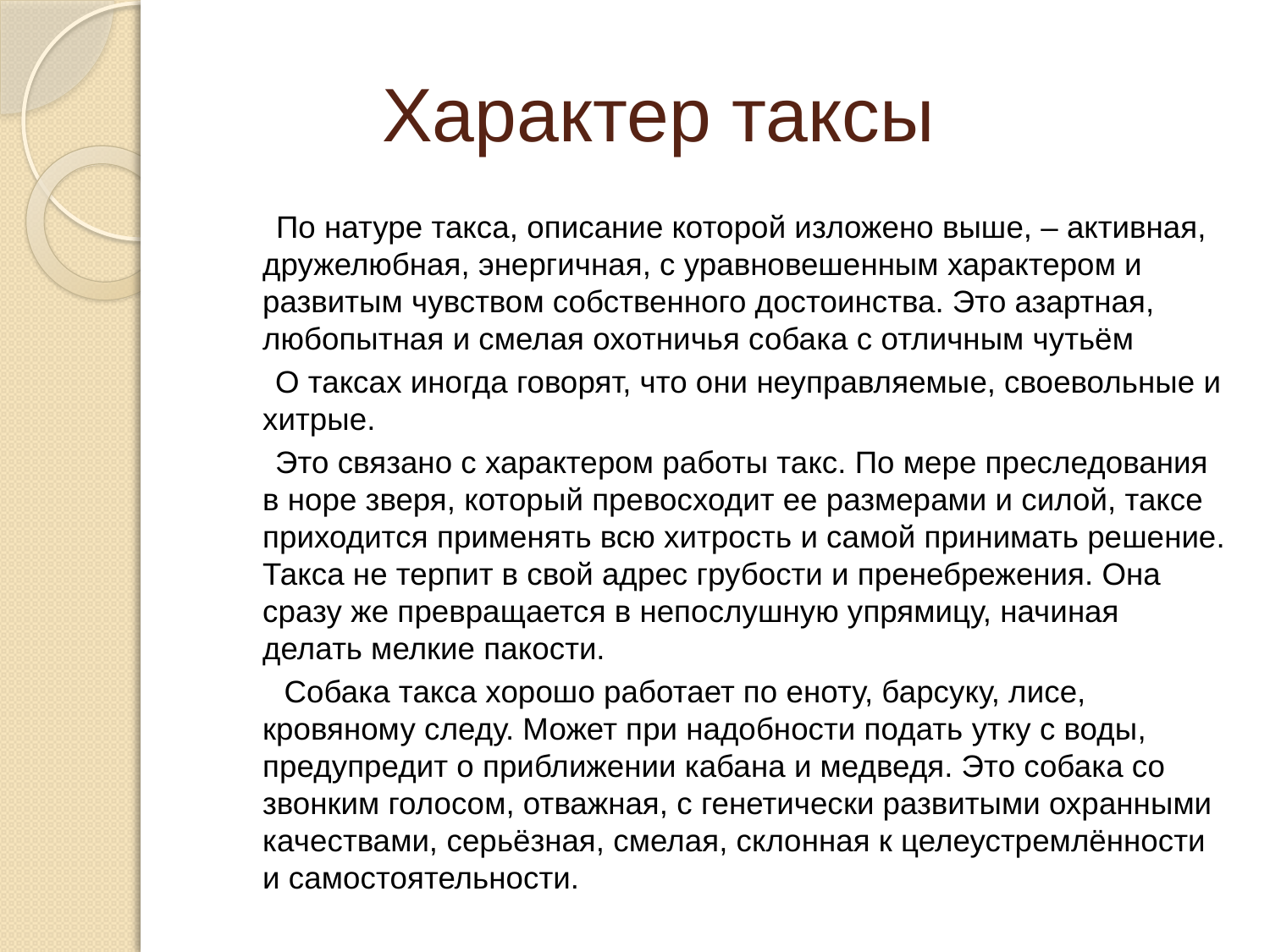

# Характер таксы
      По натуре такса, описание которой изложено выше, – активная, дружелюбная, энергичная, с уравновешенным характером и развитым чувством собственного достоинства. Это азартная, любопытная и смелая охотничья собака с отличным чутьём
      О таксах иногда говорят, что они неуправляемые, своевольные и хитрые.
      Это связано с характером работы такс. По мере преследования в норе зверя, который превосходит ее размерами и силой, таксе приходится применять всю хитрость и самой принимать решение. Такса не терпит в свой адрес грубости и пренебрежения. Она сразу же превращается в непослушную упрямицу, начиная делать мелкие пакости.
       Собака такса хорошо работает по еноту, барсуку, лисе, кровяному следу. Может при надобности подать утку с воды, предупредит о приближении кабана и медведя. Это собака со звонким голосом, отважная, с генетически развитыми охранными качествами, серьёзная, смелая, склонная к целеустремлённости и самостоятельности.